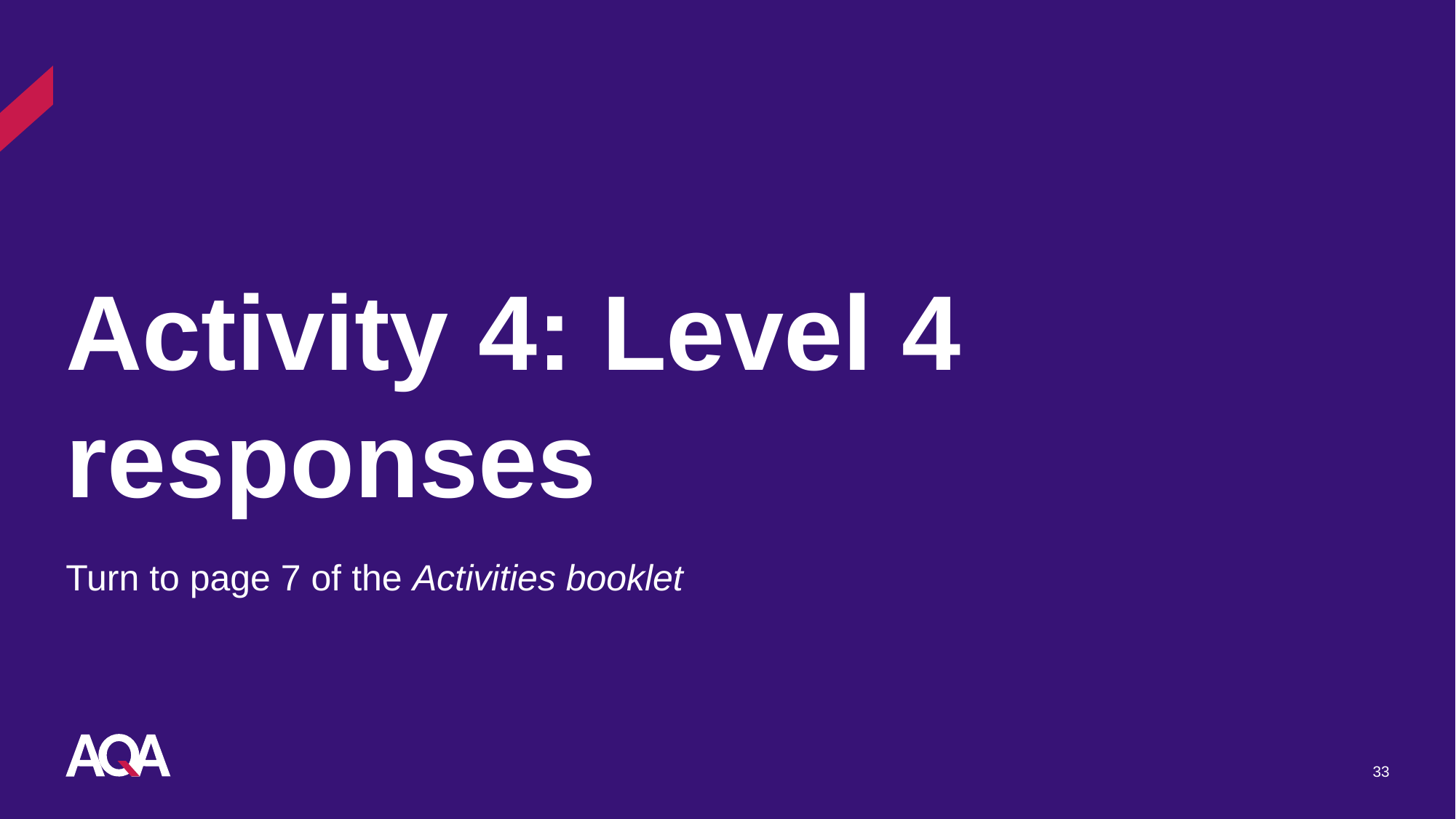

# Activity 4: Level 4 responses
Turn to page 7 of the Activities booklet
33